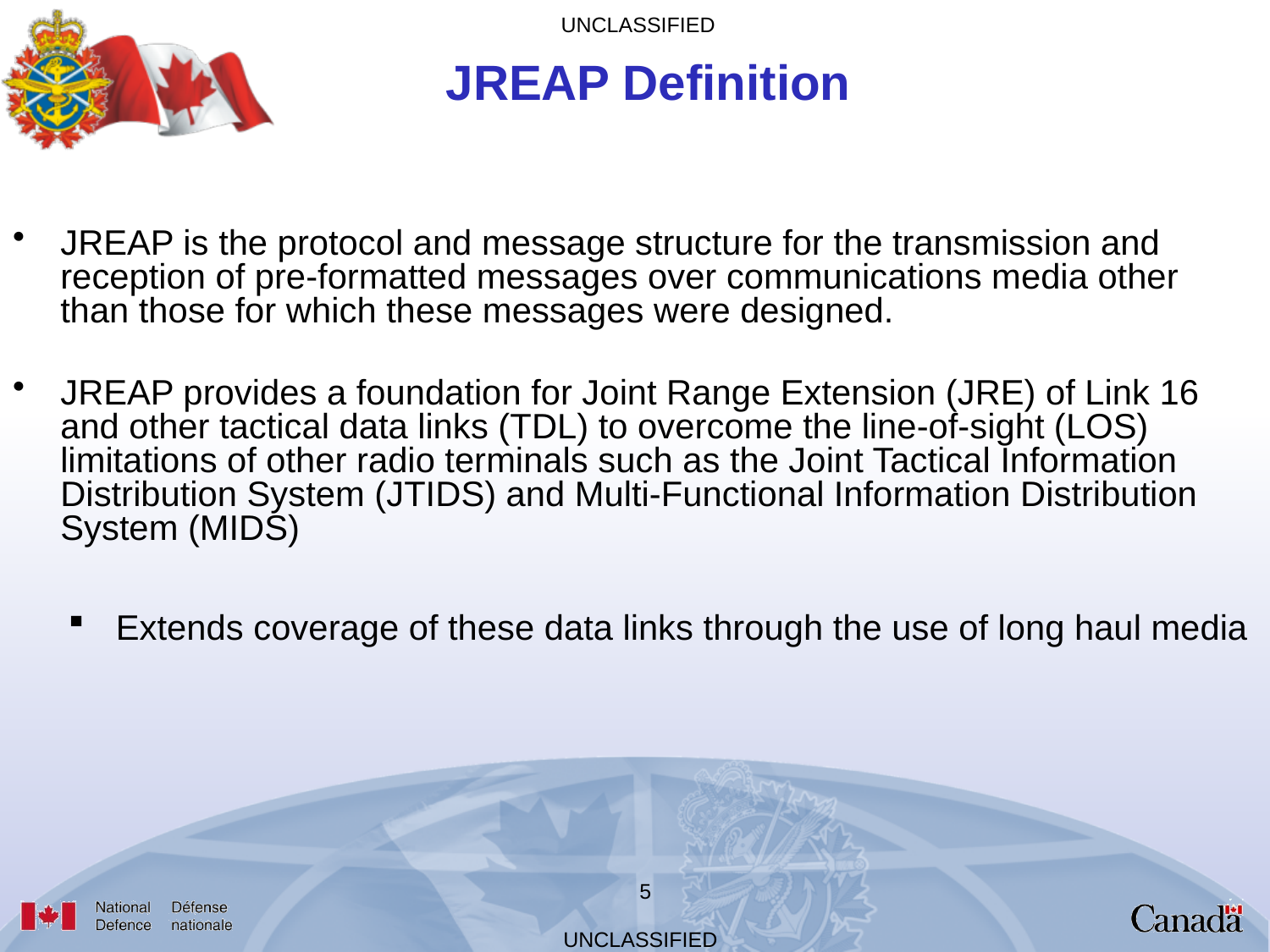

# JREAP Definition
JREAP is the protocol and message structure for the transmission and reception of pre-formatted messages over communications media other than those for which these messages were designed.

JREAP provides a foundation for Joint Range Extension (JRE) of Link 16 and other tactical data links (TDL) to overcome the line-of-sight (LOS) limitations of other radio terminals such as the Joint Tactical Information Distribution System (JTIDS) and Multi-Functional Information Distribution System (MIDS)

Extends coverage of these data links through the use of long haul media